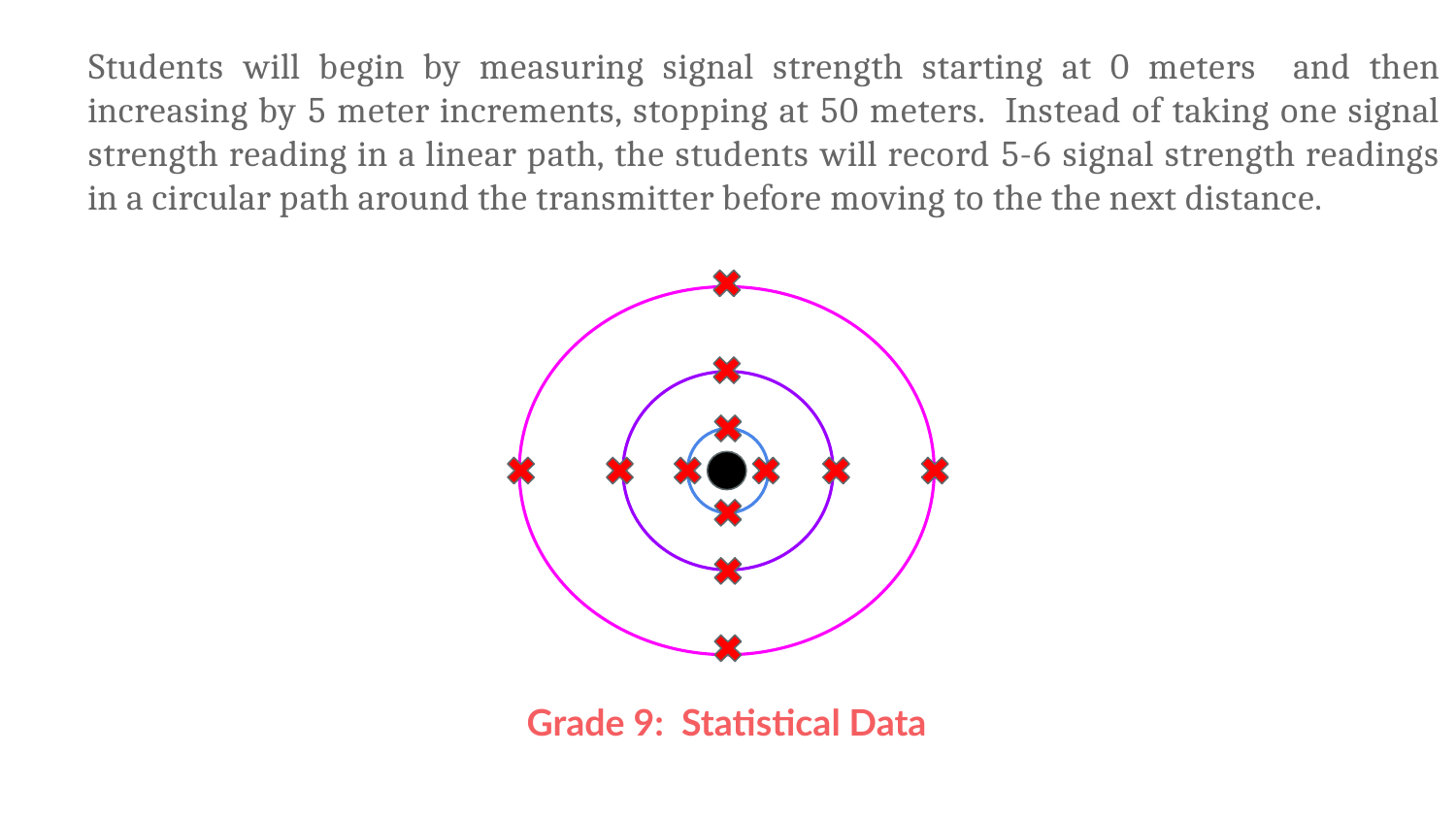

Students will begin by measuring signal strength starting at 0 meters  and then increasing by 5 meter increments, stopping at 50 meters.  Instead of taking one signal strength reading in a linear path, the students will record 5-6 signal strength readings in a circular path around the transmitter before moving to the the next distance.

Grade 9:  Statistical Data